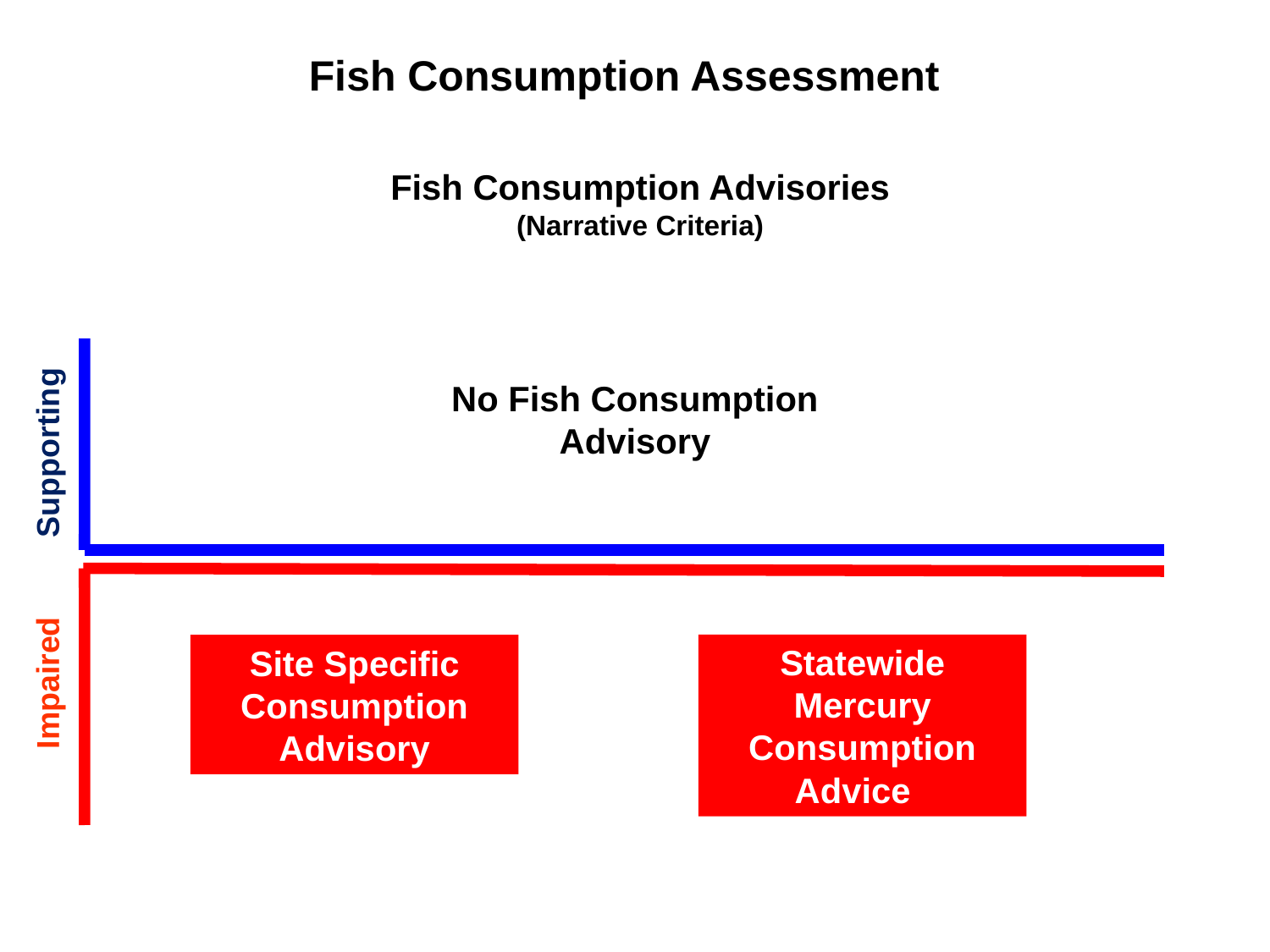

Fish Consumption Assessment
Fish Consumption Advisories
(Narrative Criteria)

No Fish Consumption Advisory
Supporting

Site Specific Consumption Advisory
Statewide Mercury Consumption Advice
Impaired